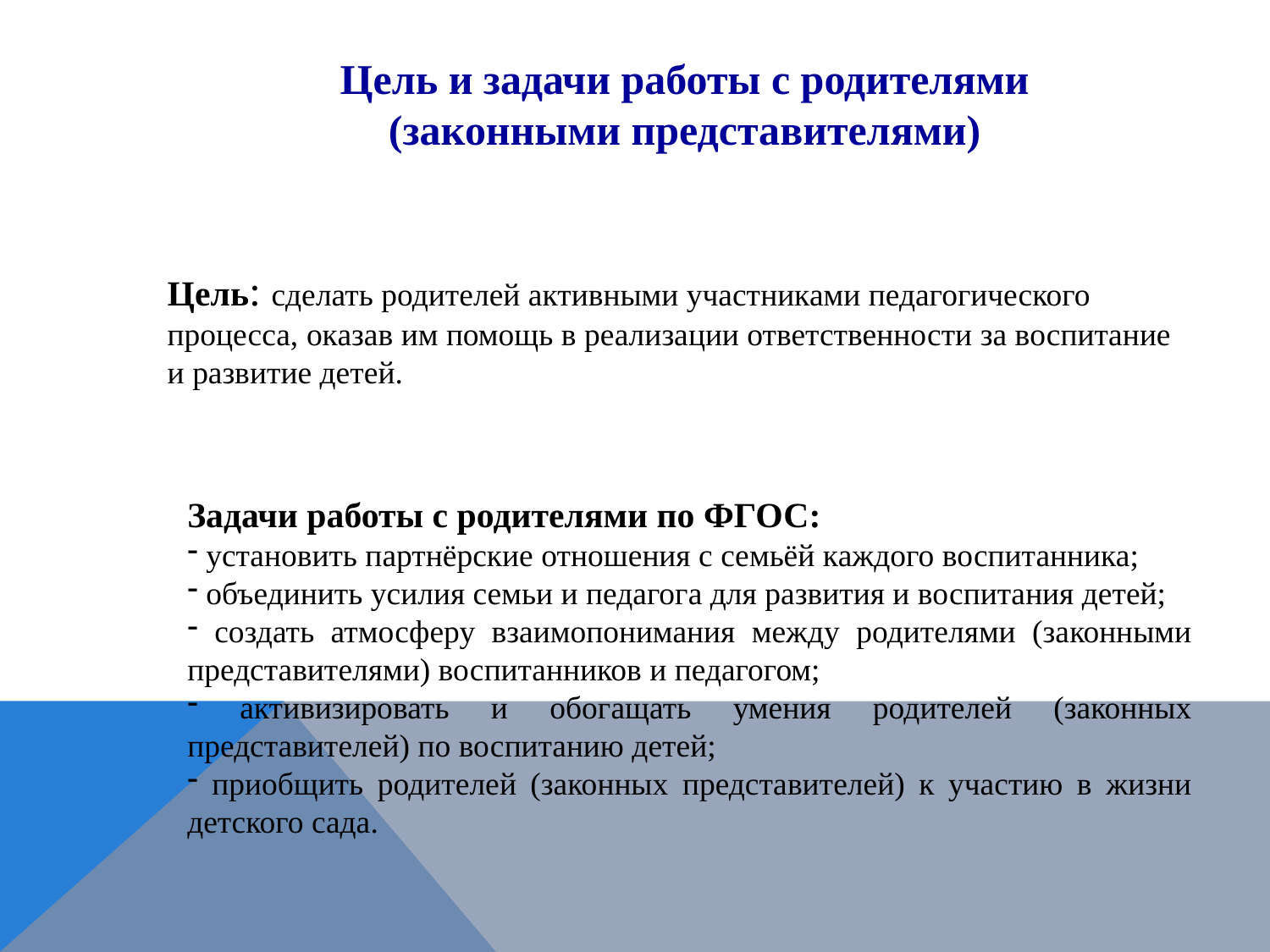

Цель и задачи работы с родителями
(законными представителями)
Цель: сделать родителей активными участниками педагогического процесса, оказав им помощь в реализации ответственности за воспитание и развитие детей.
Задачи работы с родителями по ФГОС:
 установить партнёрские отношения с семьёй каждого воспитанника;
 объединить усилия семьи и педагога для развития и воспитания детей;
 создать атмосферу взаимопонимания между родителями (законными представителями) воспитанников и педагогом;
 активизировать и обогащать умения родителей (законных представителей) по воспитанию детей;
 приобщить родителей (законных представителей) к участию в жизни детского сада.